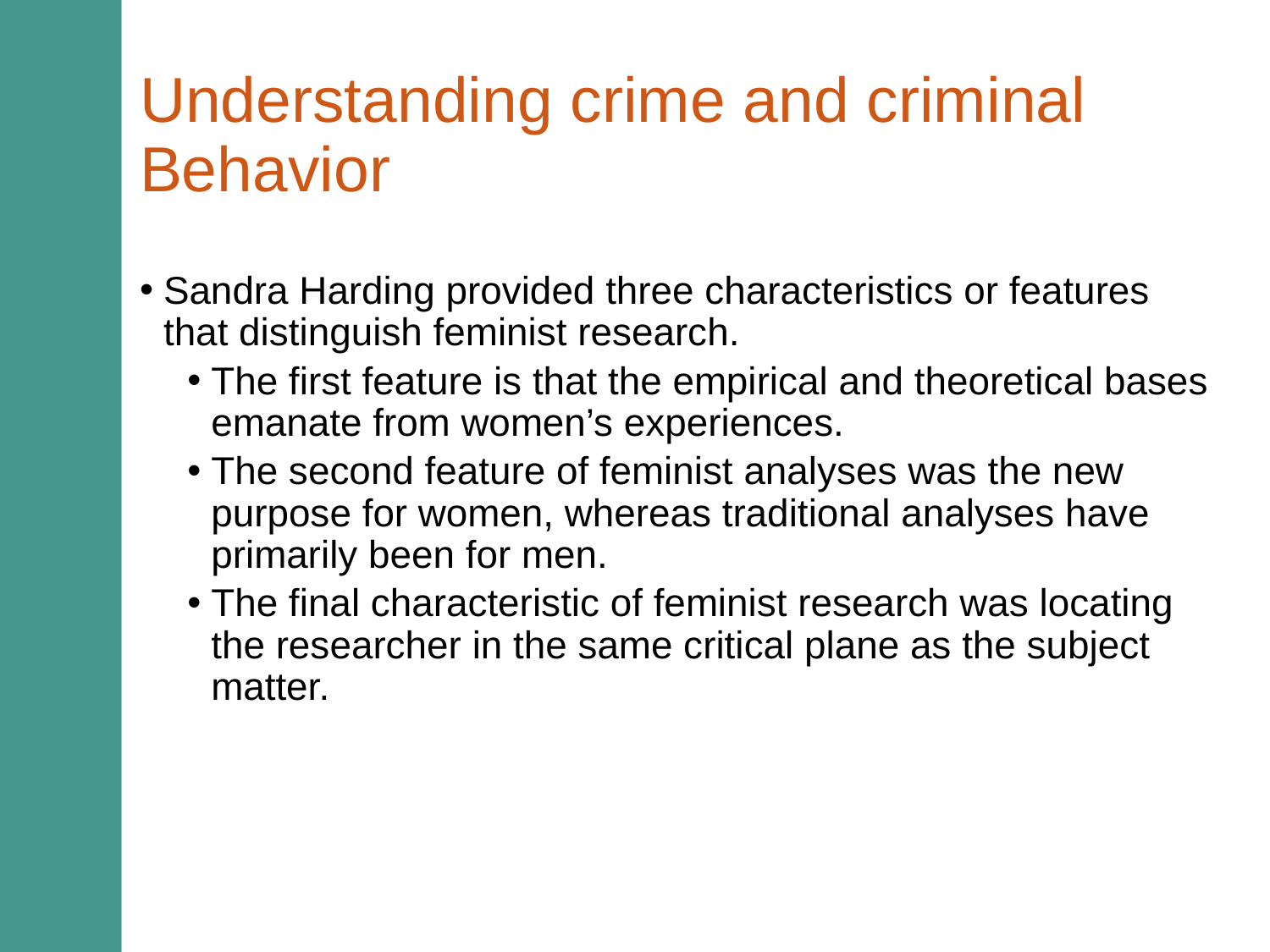

# Understanding crime and criminal Behavior
Sandra Harding provided three characteristics or features that distinguish feminist research.
The first feature is that the empirical and theoretical bases emanate from women’s experiences.
The second feature of feminist analyses was the new purpose for women, whereas traditional analyses have primarily been for men.
The final characteristic of feminist research was locating the researcher in the same critical plane as the subject matter.